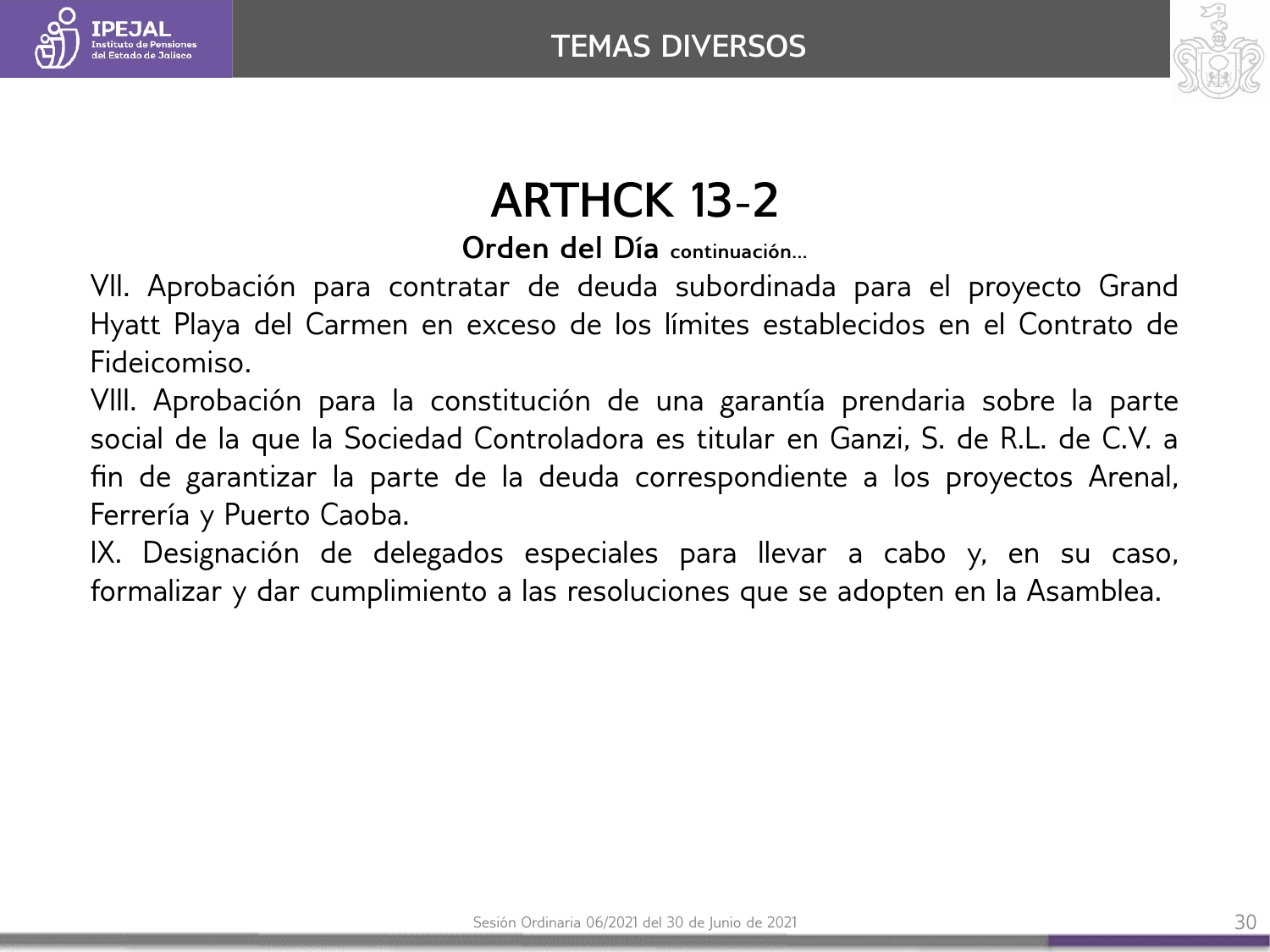

TEMAS DIVERSOS
ARTHCK 13-2
Orden del Día continuación…
VII. Aprobación para contratar de deuda subordinada para el proyecto Grand Hyatt Playa del Carmen en exceso de los límites establecidos en el Contrato de Fideicomiso.
VIII. Aprobación para la constitución de una garantía prendaria sobre la parte social de la que la Sociedad Controladora es titular en Ganzi, S. de R.L. de C.V. a fin de garantizar la parte de la deuda correspondiente a los proyectos Arenal, Ferrería y Puerto Caoba.
IX. Designación de delegados especiales para llevar a cabo y, en su caso, formalizar y dar cumplimiento a las resoluciones que se adopten en la Asamblea.
Sesión Ordinaria 06/2021 del 30 de Junio de 2021
30